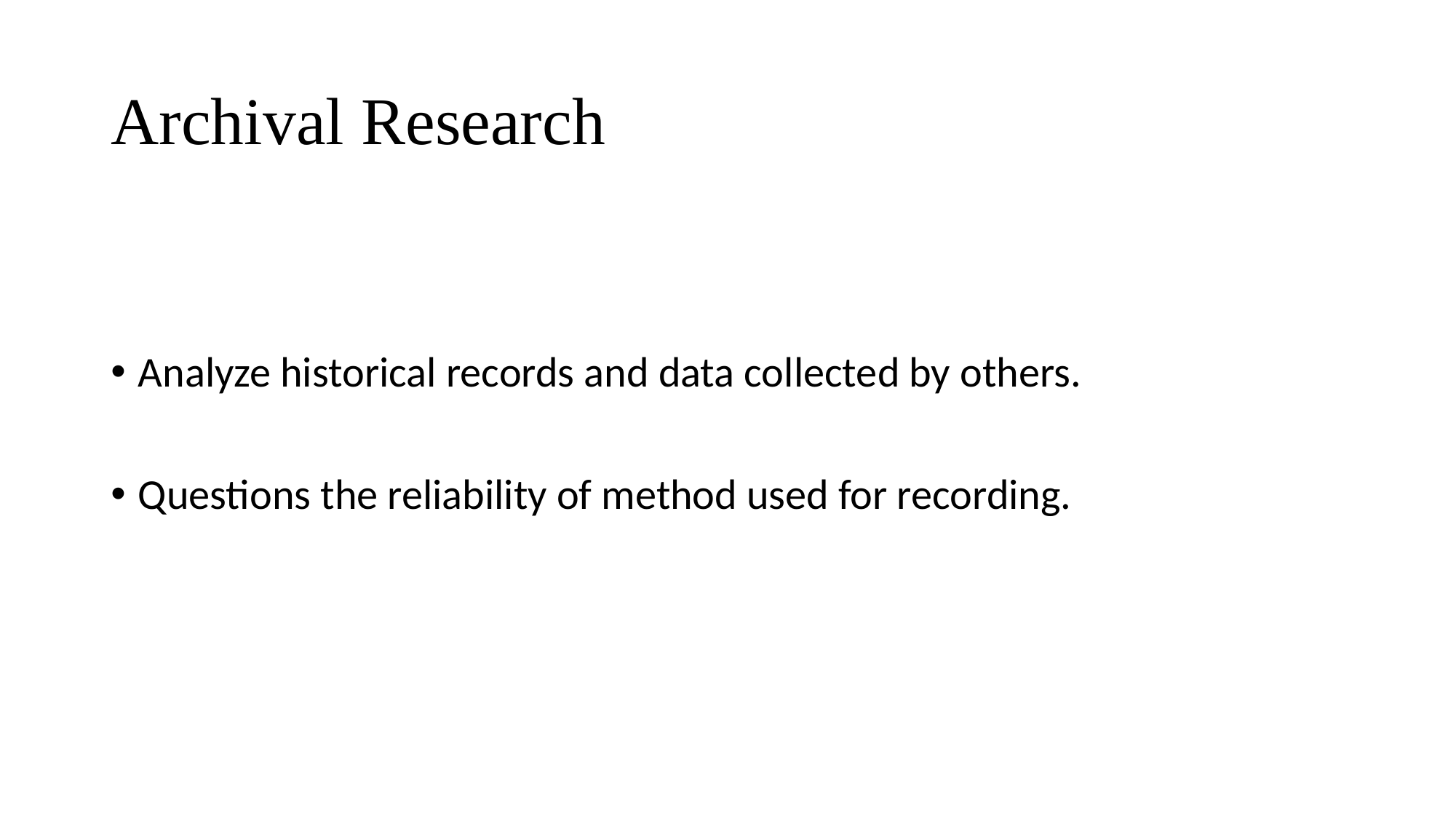

# Archival Research

Analyze historical records and data collected by others.

Questions the reliability of method used for recording.